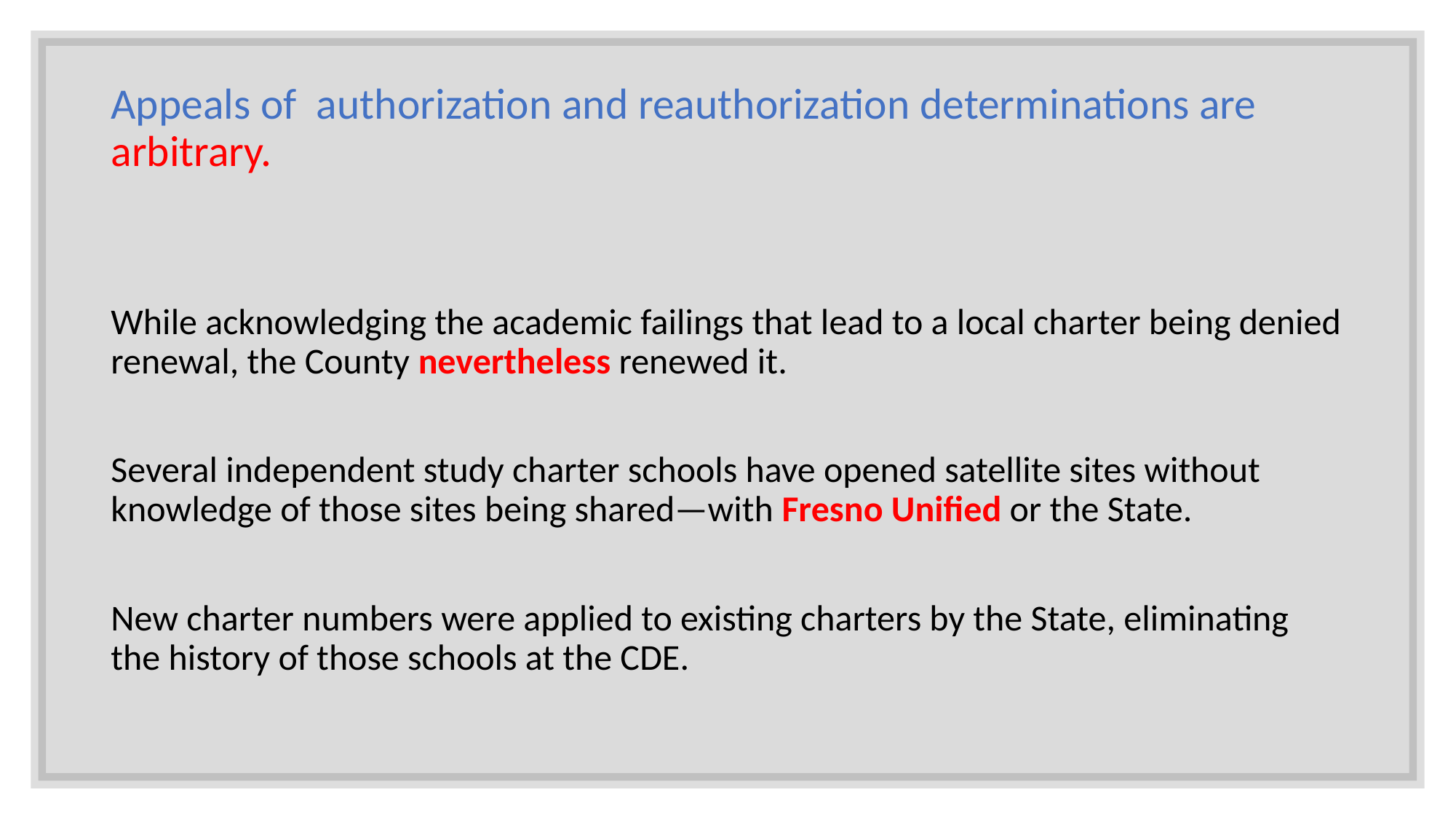

# Appeals of  authorization and reauthorization determinations are arbitrary.

While acknowledging the academic failings that lead to a local charter being denied renewal, the County nevertheless renewed it.

Several independent study charter schools have opened satellite sites without knowledge of those sites being shared—with Fresno Unified or the State.

New charter numbers were applied to existing charters by the State, eliminating the history of those schools at the CDE.